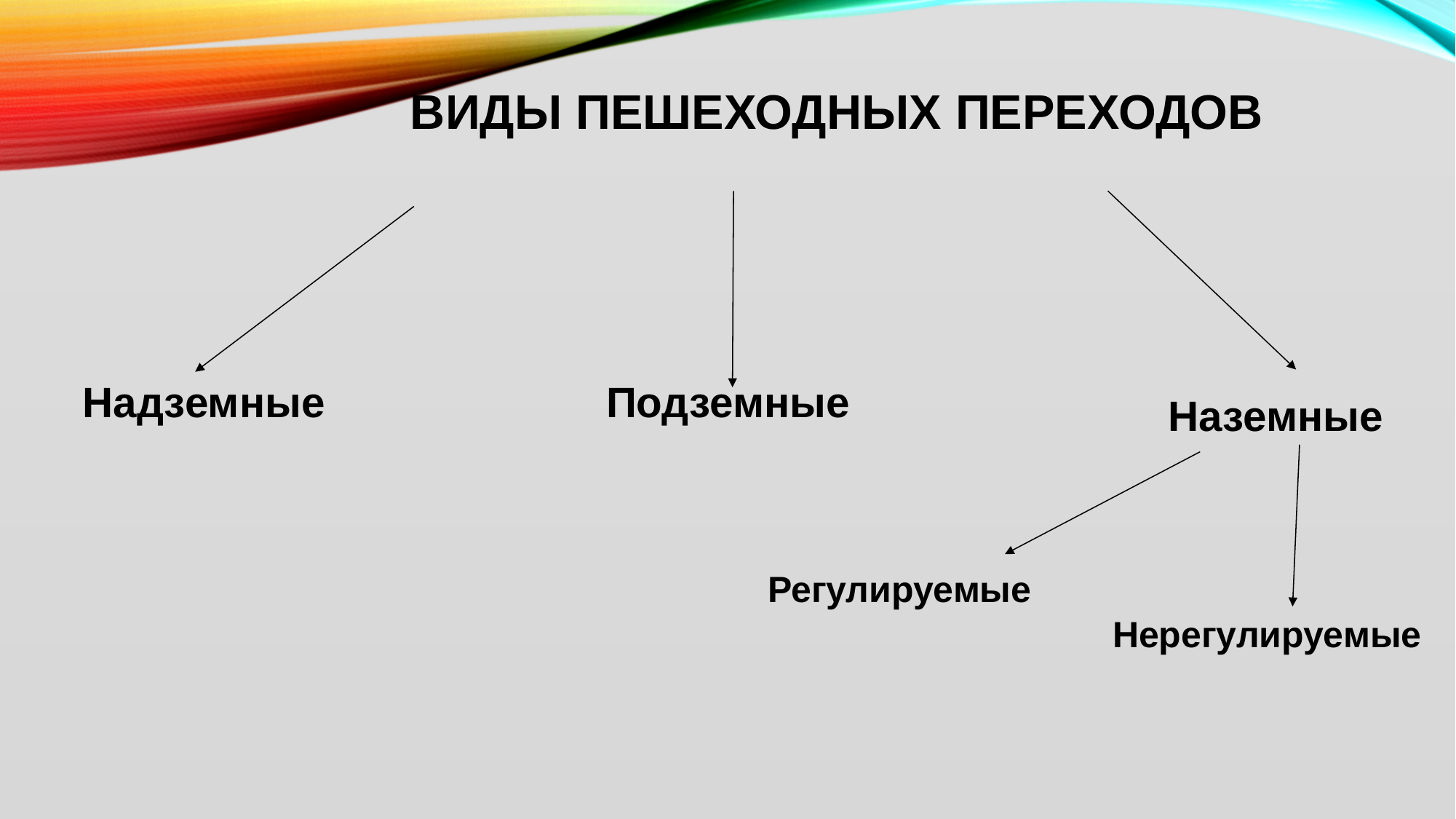

# Виды пешеходных переходов
Надземные
Подземные
Наземные
Регулируемые
Нерегулируемые